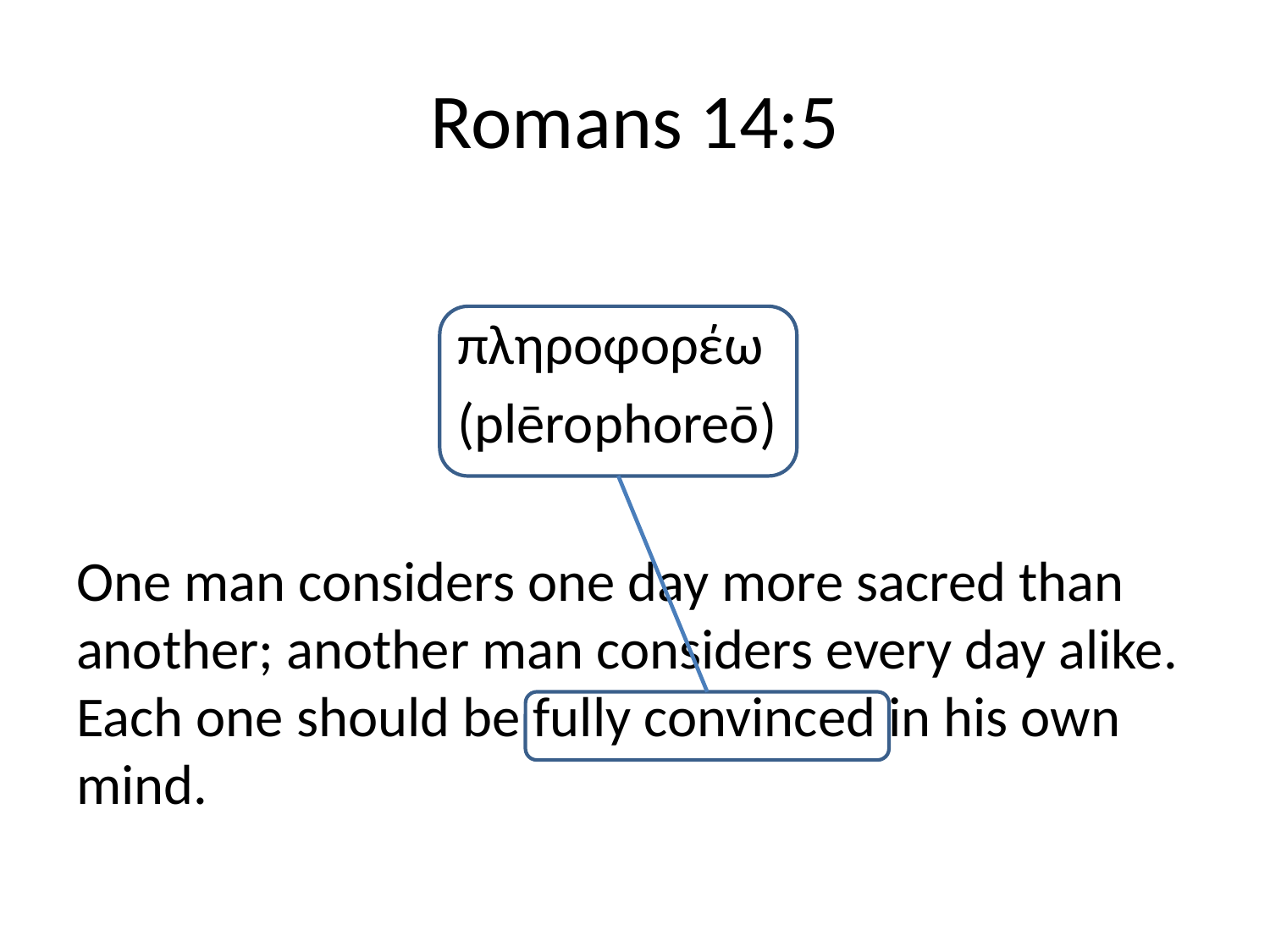

# Romans 14:5

			πληροφορέω
			(plērophoreō)

One man considers one day more sacred than another; another man considers every day alike. Each one should be fully convinced in his own mind.